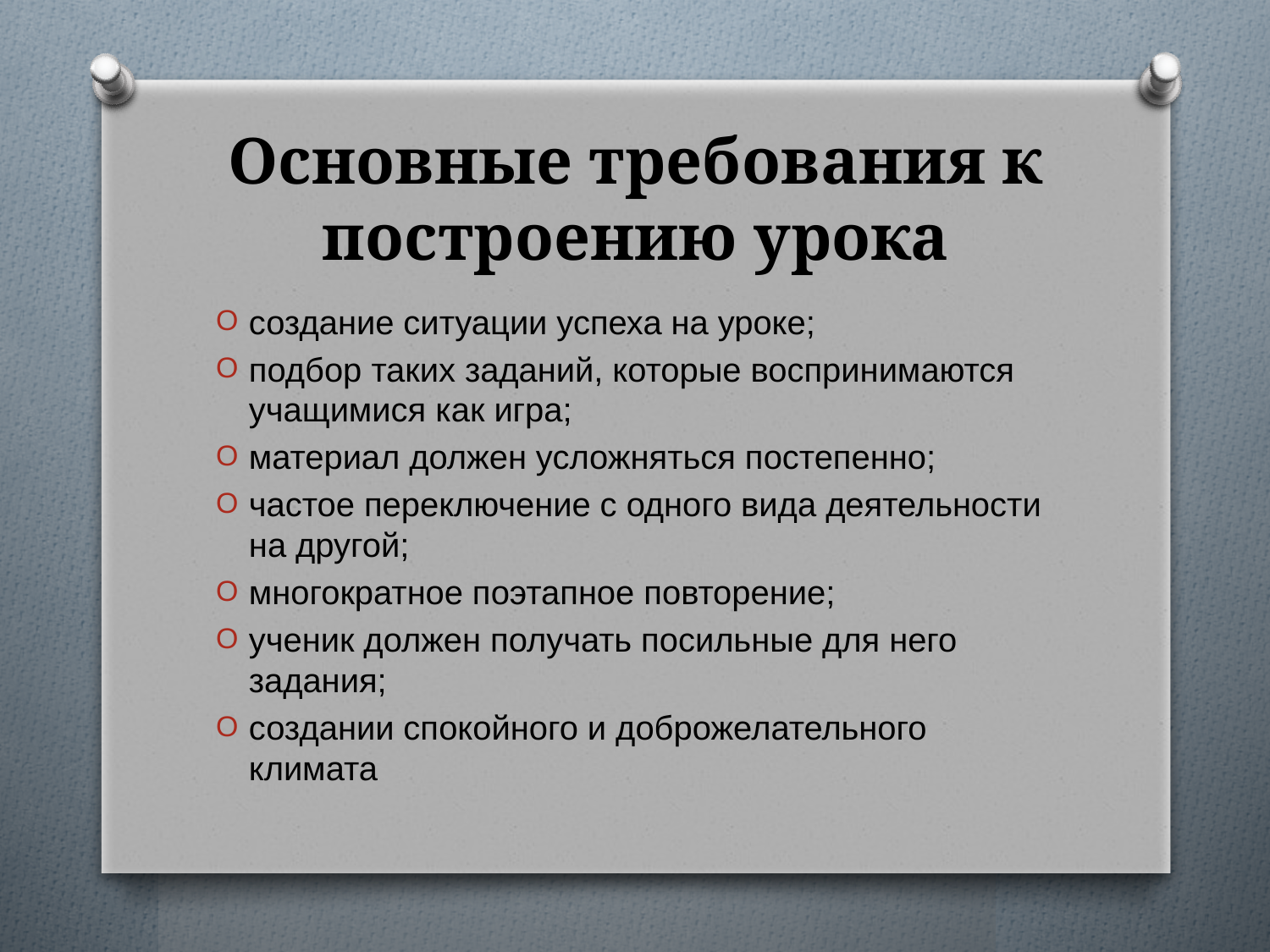

# Основные требования к построению урока
создание ситуации успеха на уроке;
подбор таких заданий, которые воспринимаются учащимися как игра;
материал должен усложняться постепенно;
частое переключение с одного вида деятельности на другой;
многократное поэтапное повторение;
ученик должен получать посильные для него задания;
создании спокойного и доброжелательного климата